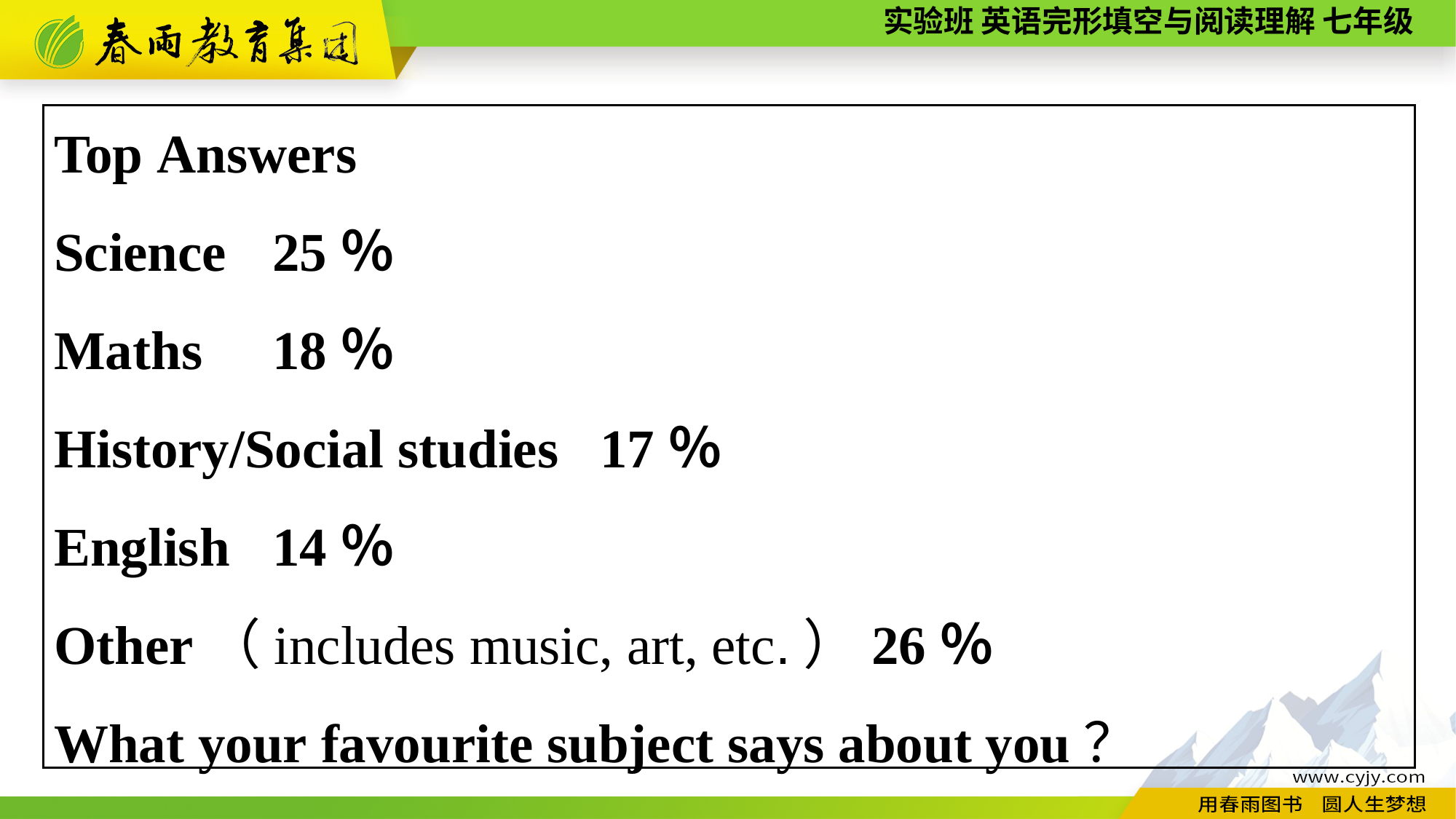

Top Answers
Science	25％
Maths	18％
History/Social studies	17％
English	14％
Other（includes music, art, etc.）26％
What your favourite subject says about you？